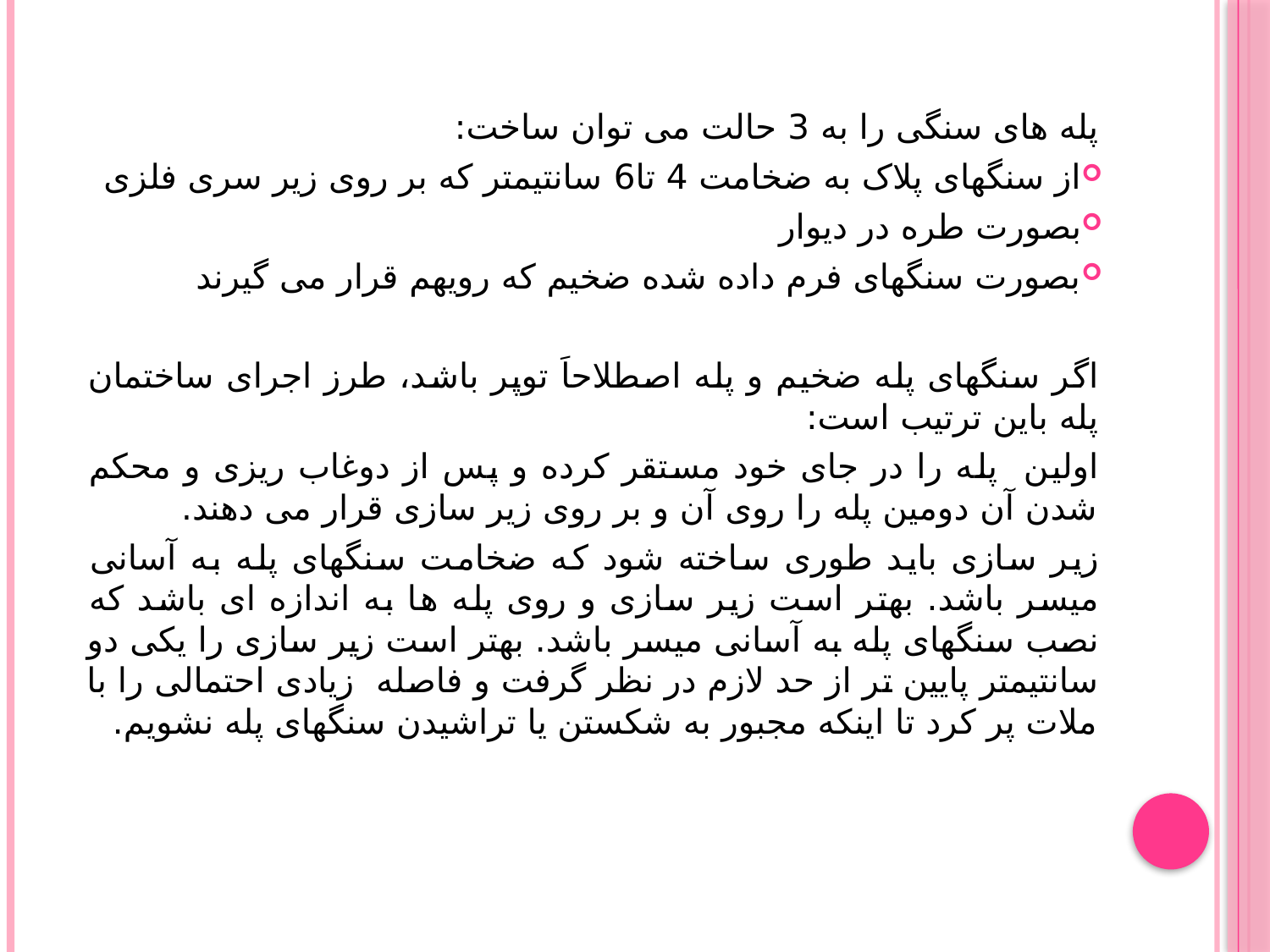

پله های سنگی را به 3 حالت می توان ساخت:
از سنگهای پلاک به ضخامت 4 تا6 سانتیمتر که بر روی زیر سری فلزی
بصورت طره در دیوار
بصورت سنگهای فرم داده شده ضخیم که رویهم قرار می گیرند

اگر سنگهای پله ضخیم و پله اصطلاحاَ توپر باشد، طرز اجرای ساختمان پله باین ترتیب است:
اولین  پله را در جای خود مستقر کرده و پس از دوغاب ریزی و محکم شدن آن دومین پله را روی آن و بر روی زیر سازی قرار می دهند.
زیر سازی باید طوری ساخته شود که ضخامت سنگهای پله به آسانی میسر باشد. بهتر است زیر سازی و روی پله ها به اندازه ای باشد که نصب سنگهای پله به آسانی میسر باشد. بهتر است زیر سازی را یکی دو سانتیمتر پایین تر از حد لازم در نظر گرفت و فاصله  زیادی احتمالی را با ملات پر کرد تا اینکه مجبور به شکستن یا تراشیدن سنگهای پله نشویم.